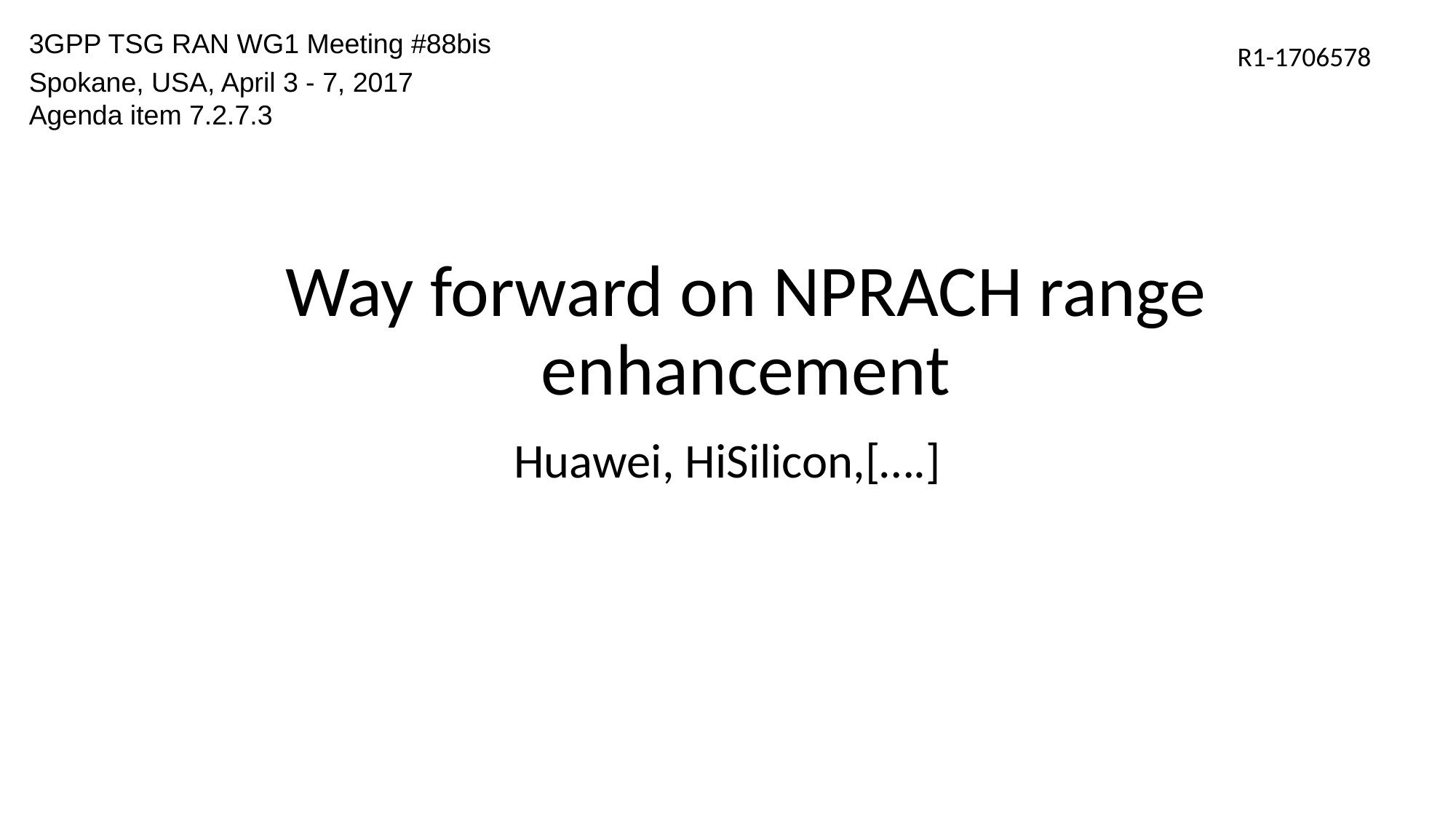

3GPP TSG RAN WG1 Meeting #88bis
Spokane, USA, April 3 - 7, 2017
Agenda item 7.2.7.3
R1-1706578
# Way forward on NPRACH range enhancement
Huawei, HiSilicon,[….]